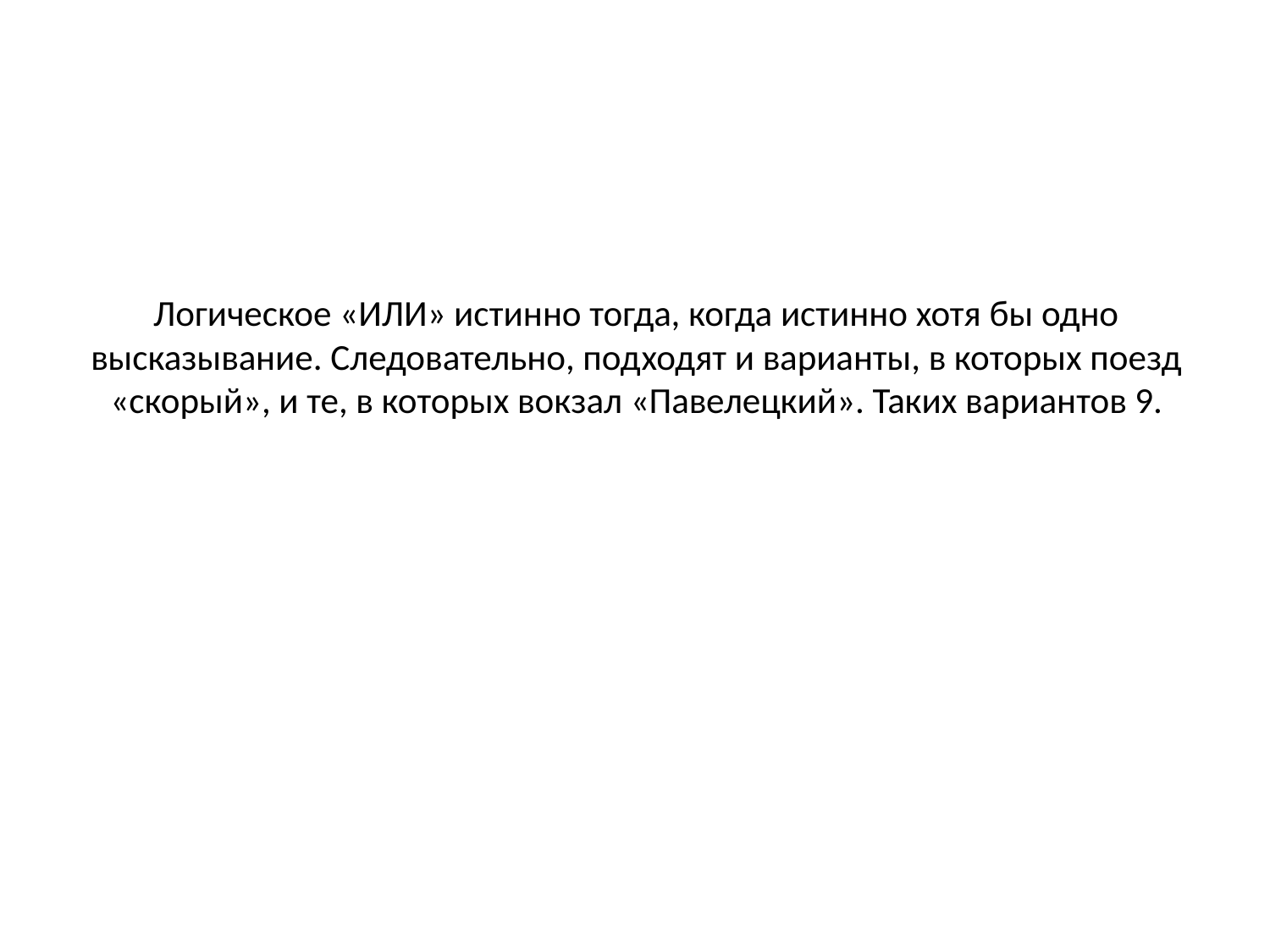

# Логическое «ИЛИ» ис­тин­но тогда, когда истиннo хотя бы одно высказывание. Следовательно, под­хо­дят и варианты, в ко­то­рых поезд «скорый», и те, в ко­то­рых вок­зал «Павелецкий». Таких ва­ри­ан­тов 9.